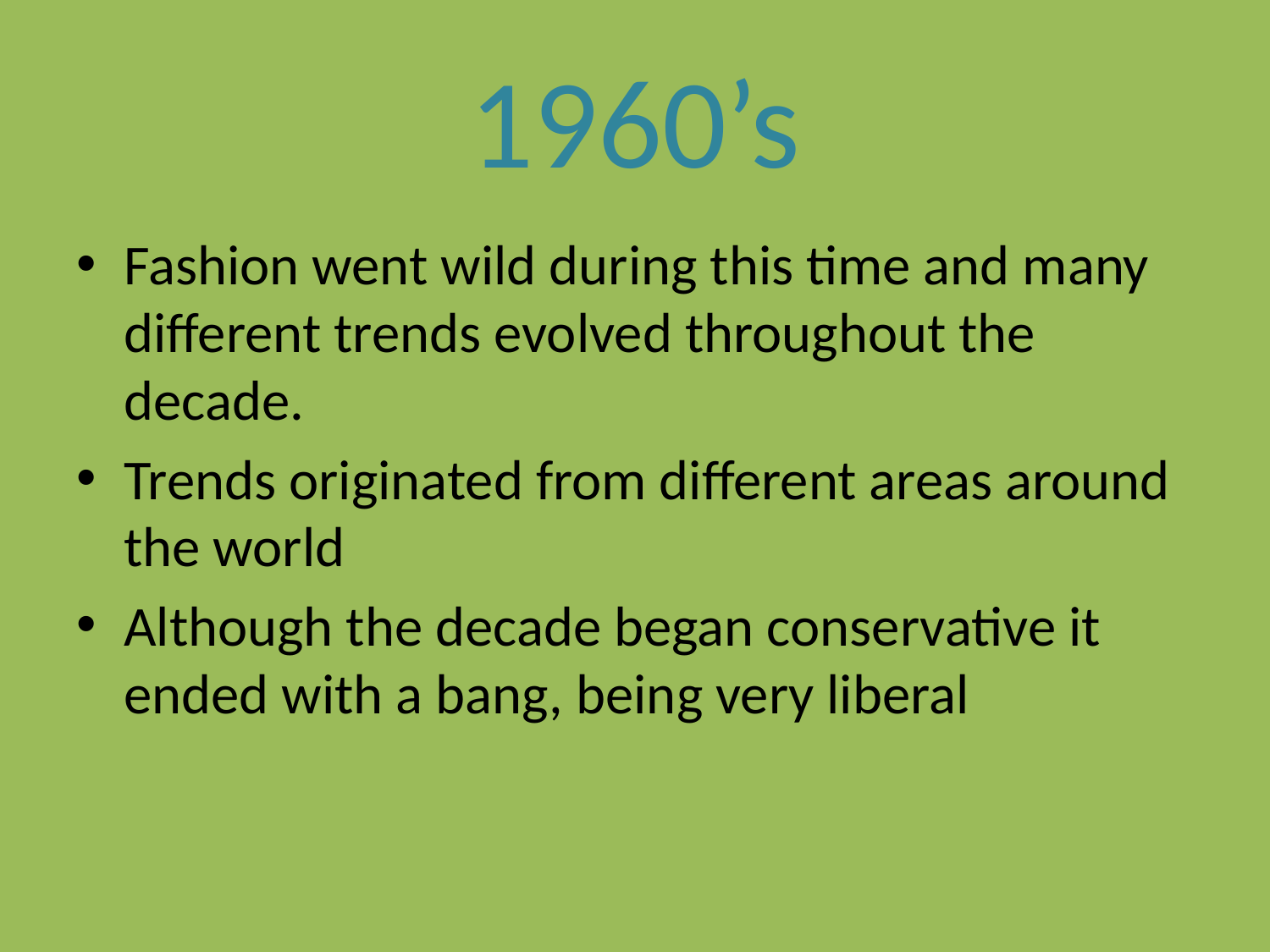

# 1960’s
Fashion went wild during this time and many different trends evolved throughout the decade.
Trends originated from different areas around the world
Although the decade began conservative it ended with a bang, being very liberal